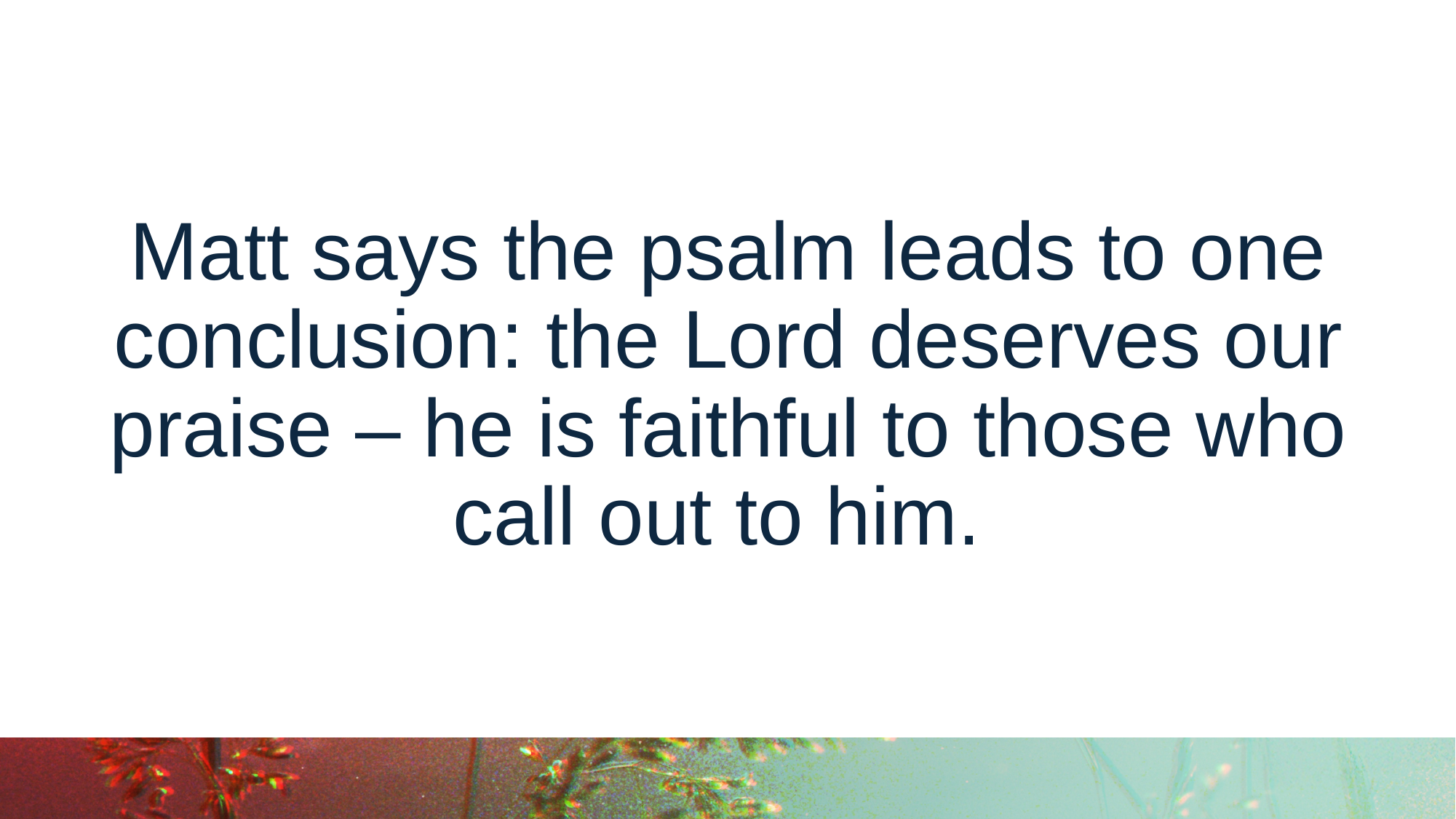

Matt says the psalm leads to one conclusion: the Lord deserves our praise – he is faithful to those who call out to him.